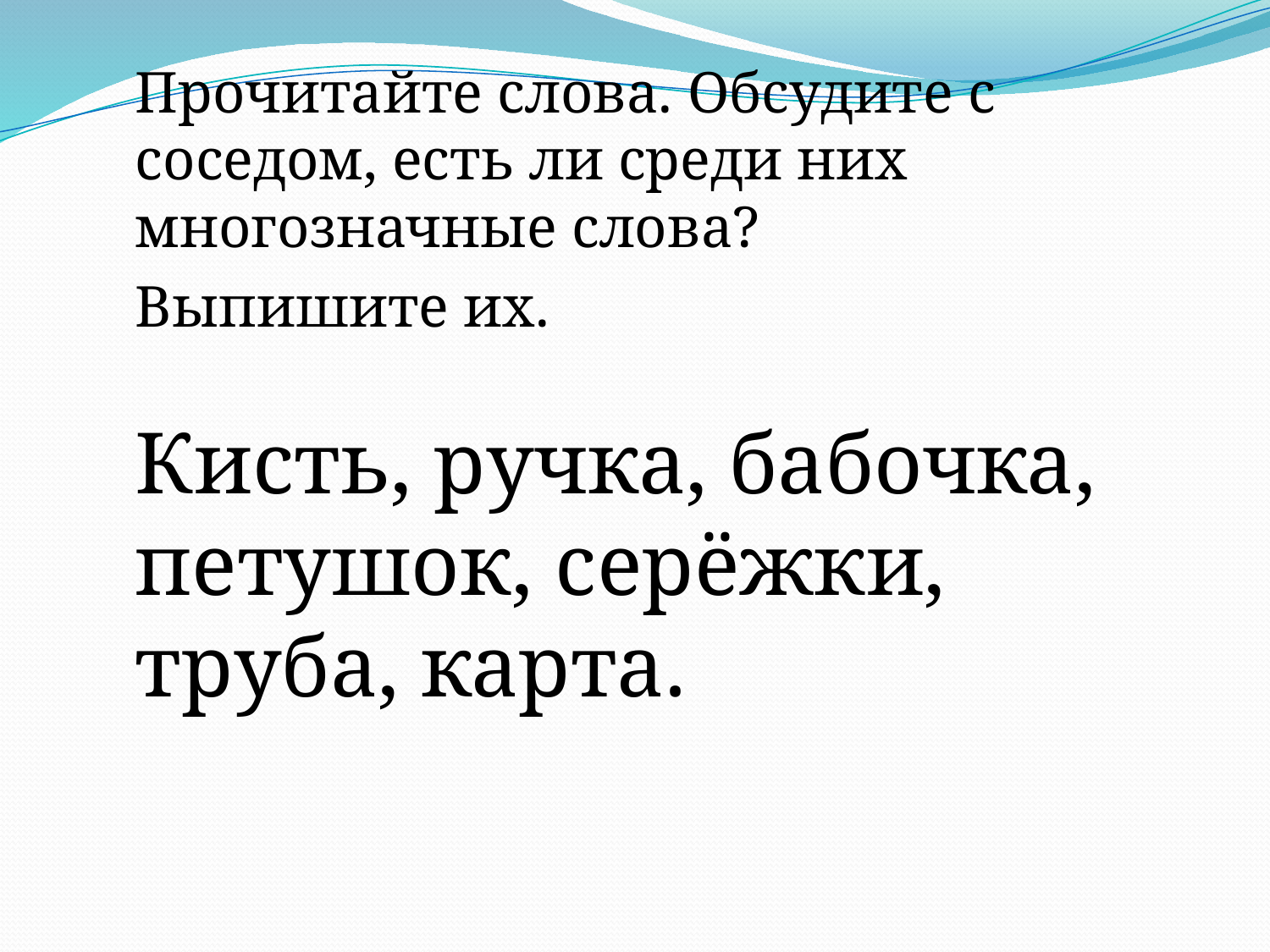

Прочитайте слова. Обсудите с соседом, есть ли среди них многозначные слова?
	Выпишите их.

	Кисть, ручка, бабочка, петушок, серёжки, труба, карта.